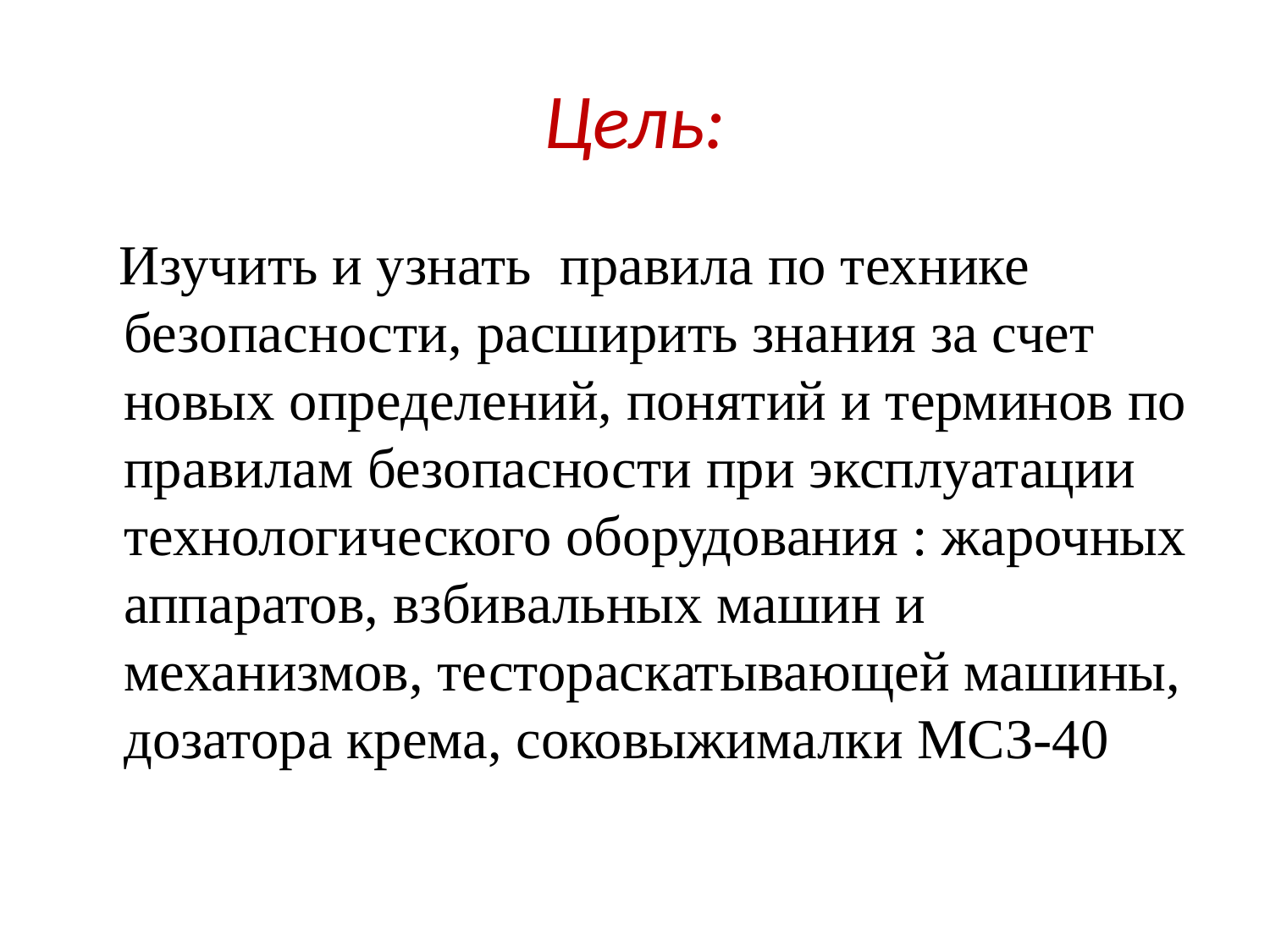

# Цель:
   Изучить и узнать  правила по технике безопасности, расширить знания за счет новых определений, понятий и терминов по правилам безопасности при эксплуатации технологического оборудования : жарочных аппаратов, взбивальных машин и механизмов, тестораскатывающей машины, дозатора крема, соковыжималки МСЗ-40